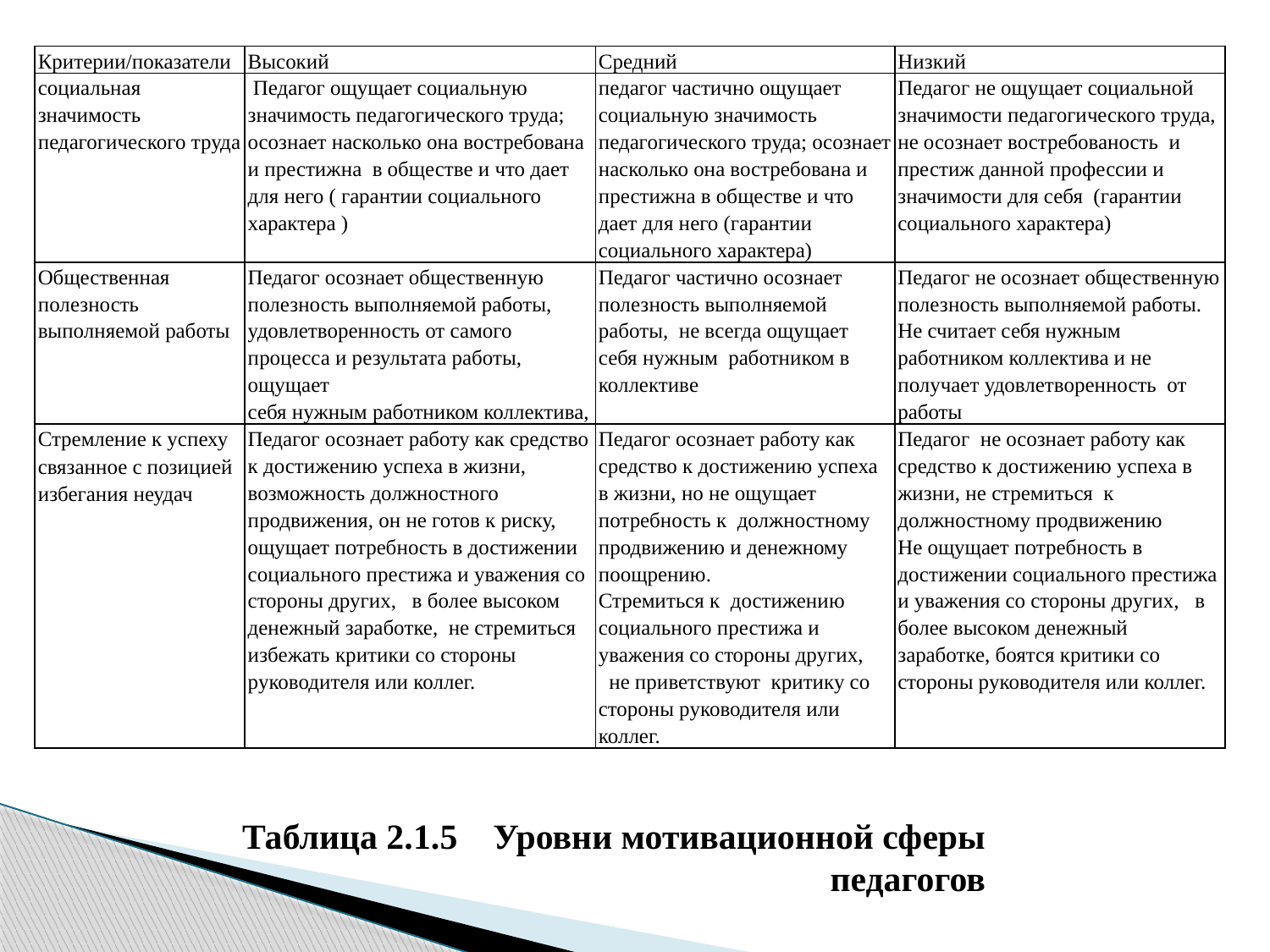

| Критерии/показатели | Высокий | Средний | Низкий |
| --- | --- | --- | --- |
| социальная значимость педагогического труда | Педагог ощущает социальную значимость педагогического труда; осознает насколько она востребована и престижна в обществе и что дает для него ( гарантии социального характера ) | педагог частично ощущает социальную значимость педагогического труда; осознает насколько она востребована и престижна в обществе и что дает для него (гарантии социального характера) | Педагог не ощущает социальной значимости педагогического труда, не осознает востребованость и престиж данной профессии и значимости для себя (гарантии социального характера) |
| Общественная полезность выполняемой работы | Педагог осознает общественную полезность выполняемой работы, удовлетворенность от самого процесса и результата работы, ощущает себя нужным работником коллектива, | Педагог частично осознает полезность выполняемой работы, не всегда ощущает себя нужным работником в коллективе | Педагог не осознает общественную полезность выполняемой работы. Не считает себя нужным работником коллектива и не получает удовлетворенность от работы |
| Стремление к успеху связанное с позицией избегания неудач | Педагог осознает работу как средство к достижению успеха в жизни, возможность должностного продвижения, он не готов к риску, ощущает потребность в достижении социального престижа и уважения со стороны других, в более высоком денежный заработке, не стремиться избежать критики со стороны руководителя или коллег. | Педагог осознает работу как средство к достижению успеха в жизни, но не ощущает потребность к должностному продвижению и денежному поощрению. Стремиться к достижению социального престижа и уважения со стороны других, не приветствуют критику со стороны руководителя или коллег. | Педагог не осознает работу как средство к достижению успеха в жизни, не стремиться к должностному продвижению Не ощущает потребность в достижении социального престижа и уважения со стороны других, в более высоком денежный заработке, боятся критики со стороны руководителя или коллег. |
Таблица 2.1.5    Уровни мотивационной сферы педагогов